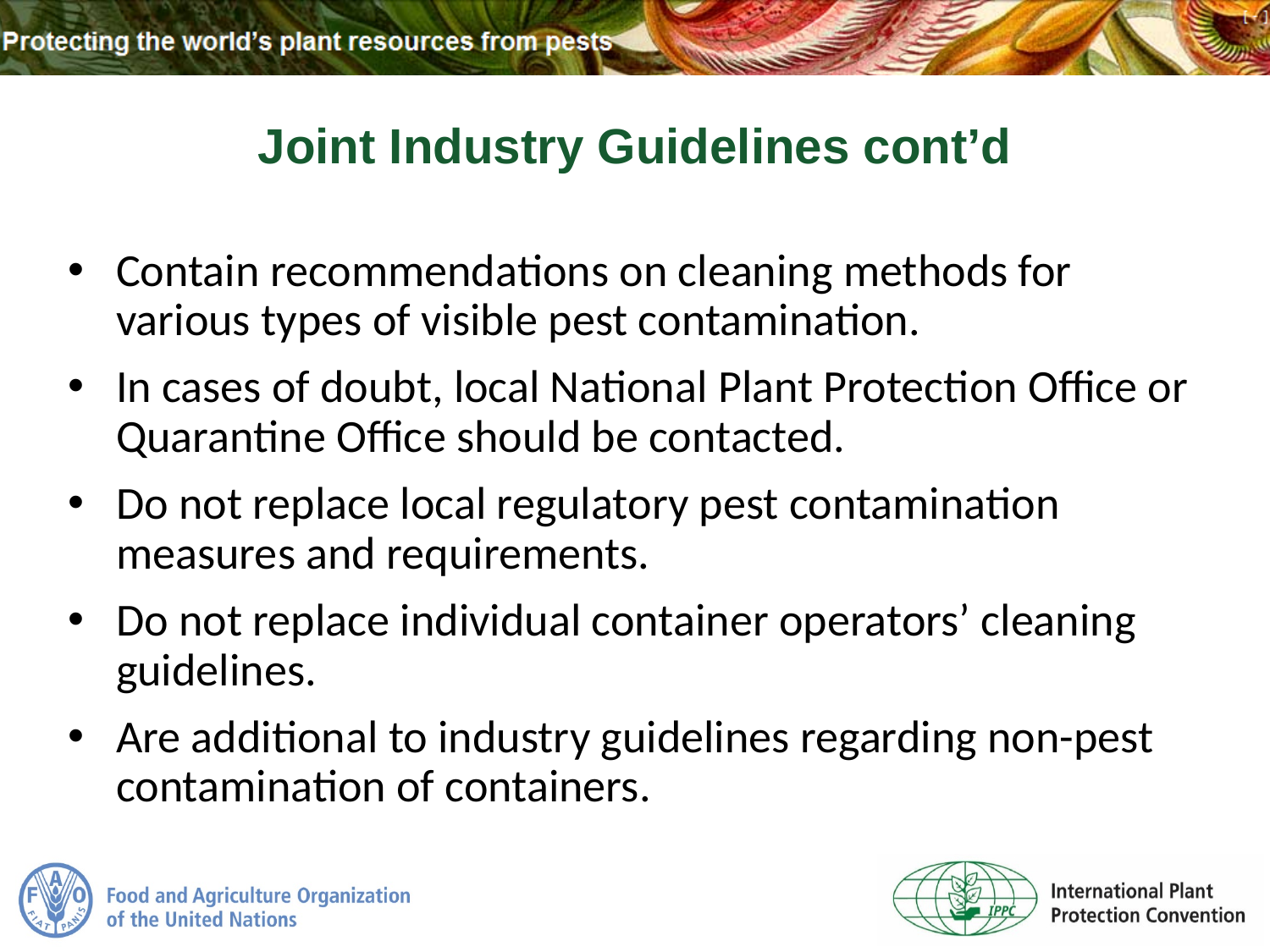

# Joint Industry Guidelines cont’d
Contain recommendations on cleaning methods for various types of visible pest contamination.
In cases of doubt, local National Plant Protection Office or Quarantine Office should be contacted.
Do not replace local regulatory pest contamination measures and requirements.
Do not replace individual container operators’ cleaning guidelines.
Are additional to industry guidelines regarding non-pest contamination of containers.